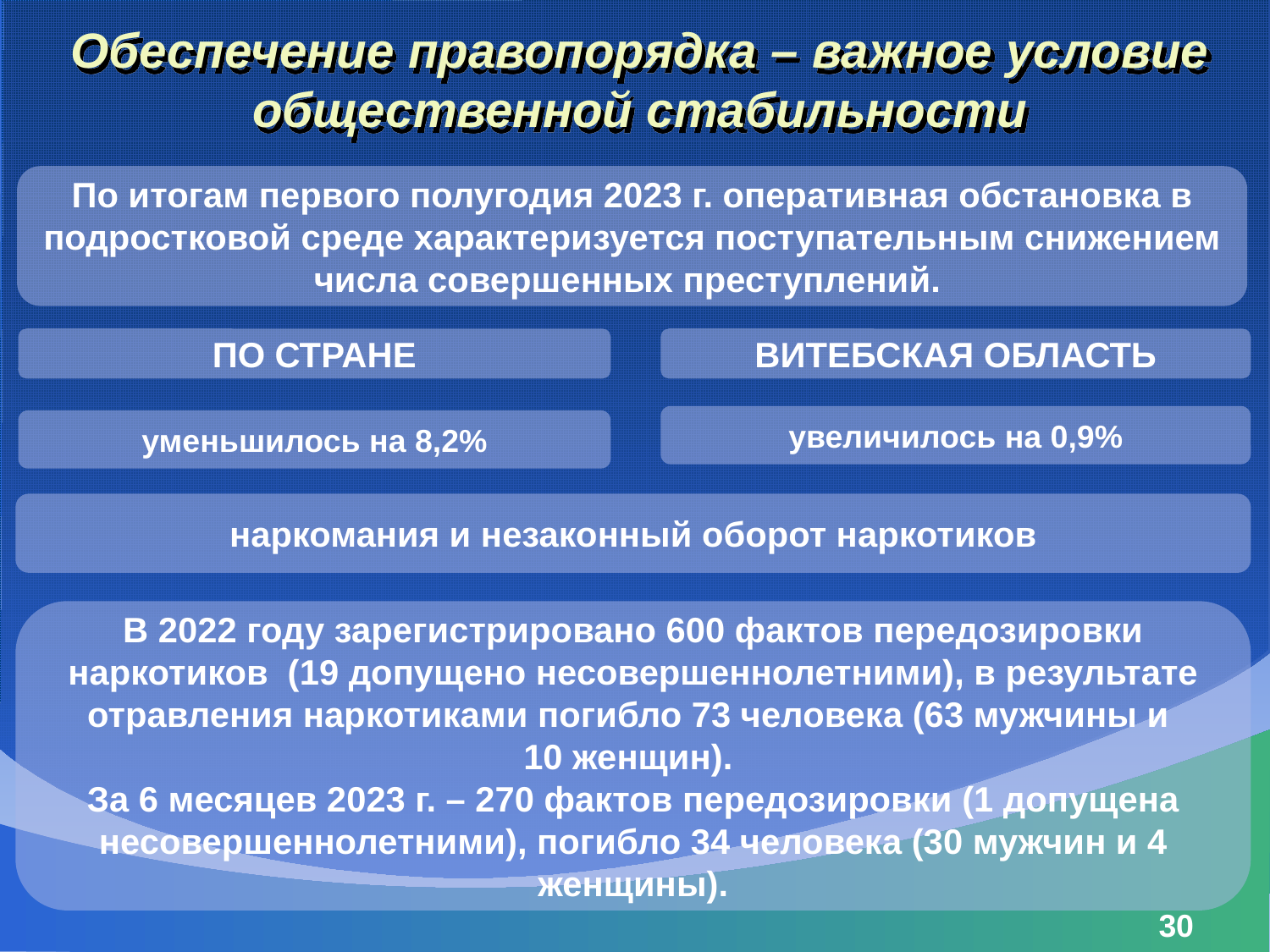

Обеспечение правопорядка – важное условие общественной стабильности
По итогам первого полугодия 2023 г. оперативная обстановка в подростковой среде характеризуется поступательным снижением числа совершенных преступлений.
ПО СТРАНЕ
ВИТЕБСКАЯ ОБЛАСТЬ
увеличилось на 0,9%
уменьшилось на 8,2%
наркомания и незаконный оборот наркотиков
В 2022 году зарегистрировано 600 фактов передозировки наркотиков  (19 допущено несовершеннолетними), в результате отравления наркотиками погибло 73 человека (63 мужчины и
10 женщин).
За 6 месяцев 2023 г. – 270 фактов передозировки (1 допущена несовершеннолетними), погибло 34 человека (30 мужчин и 4 женщины).
30